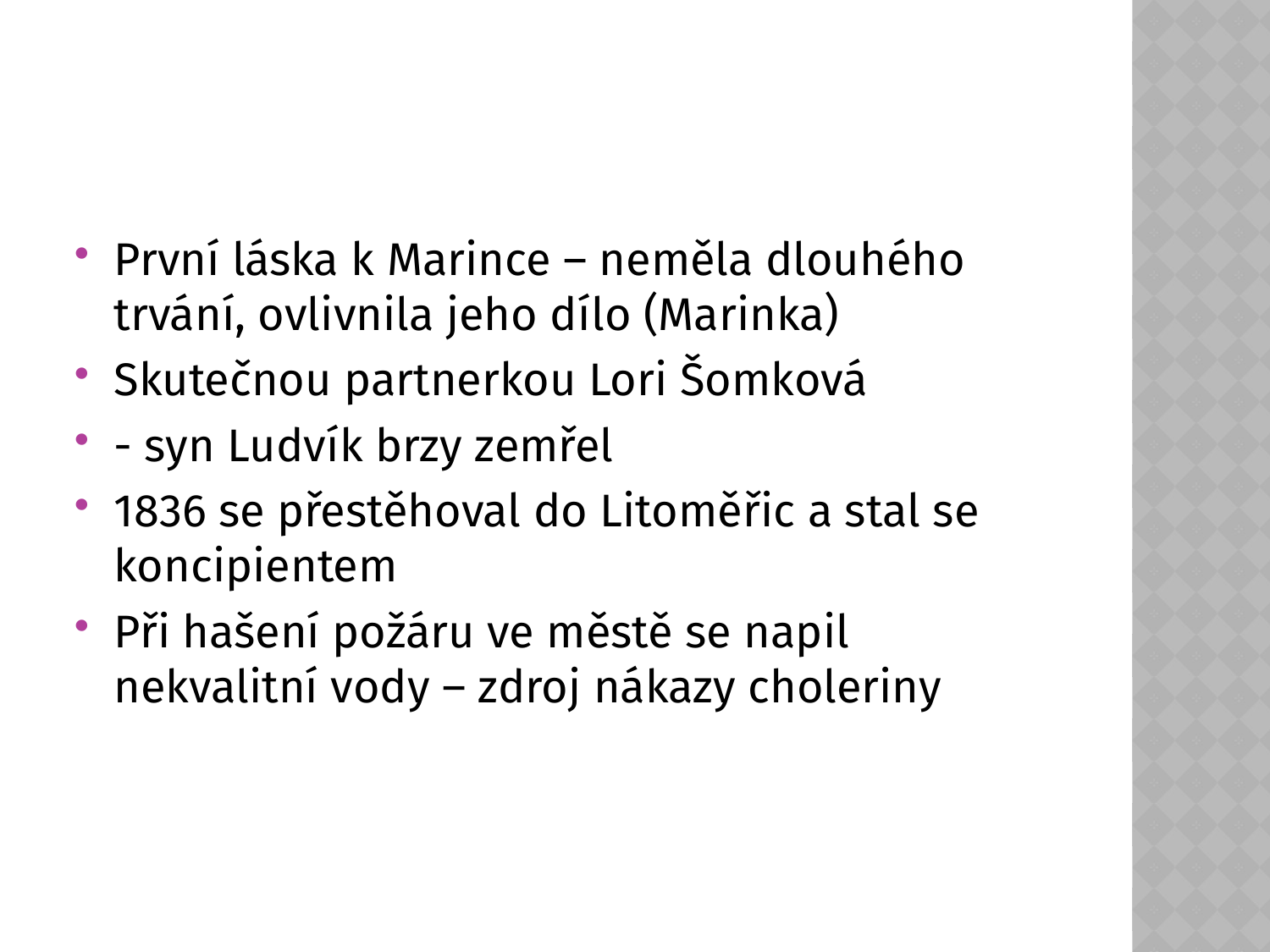

#
První láska k Marince – neměla dlouhého trvání, ovlivnila jeho dílo (Marinka)
Skutečnou partnerkou Lori Šomková
- syn Ludvík brzy zemřel
1836 se přestěhoval do Litoměřic a stal se koncipientem
Při hašení požáru ve městě se napil nekvalitní vody – zdroj nákazy choleriny